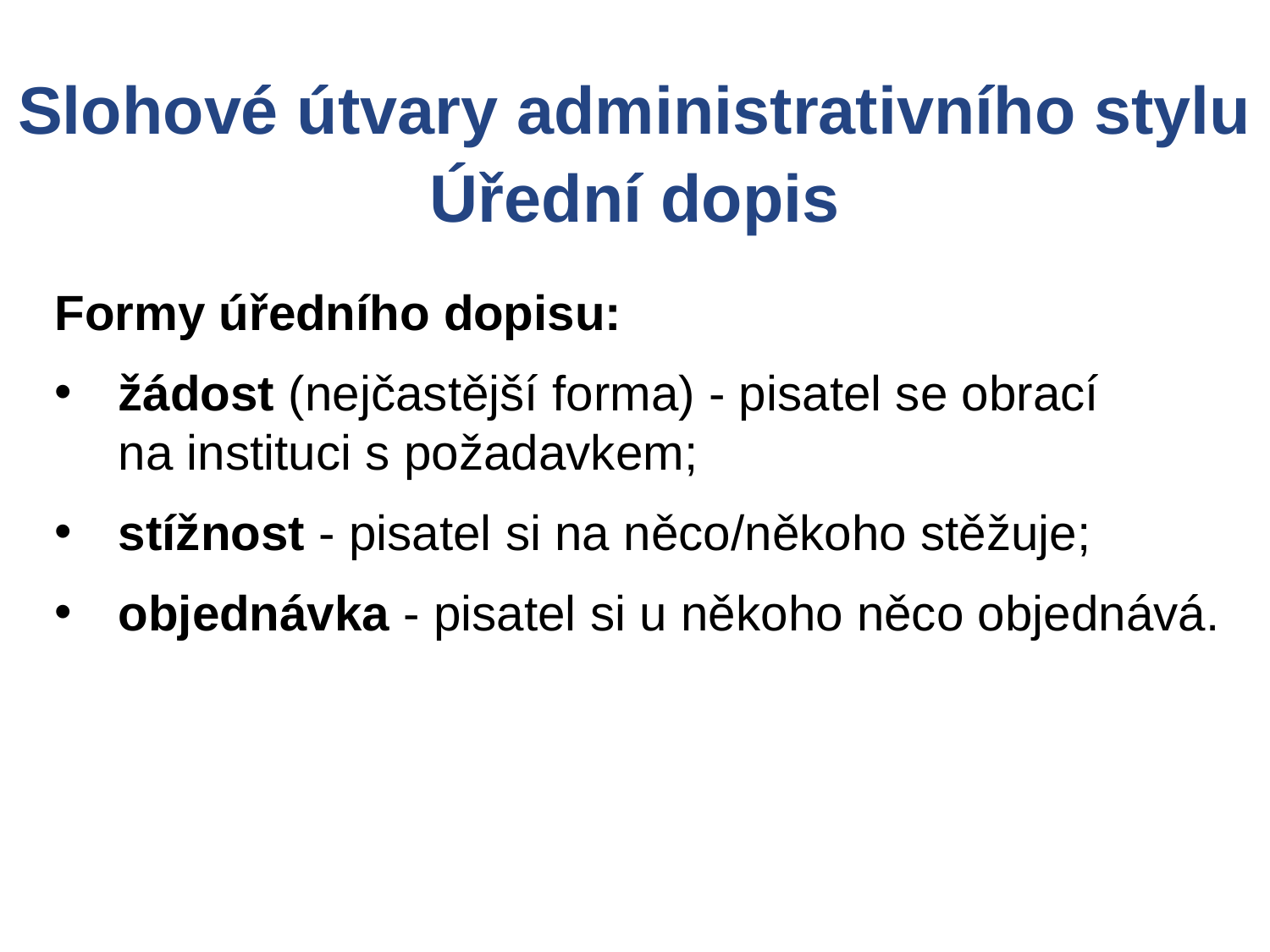

Slohové útvary administrativního stylu
Úřední dopis
Formy úředního dopisu:
žádost (nejčastější forma) - pisatel se obrací
na instituci s požadavkem;
stížnost - pisatel si na něco/někoho stěžuje;
objednávka - pisatel si u někoho něco objednává.